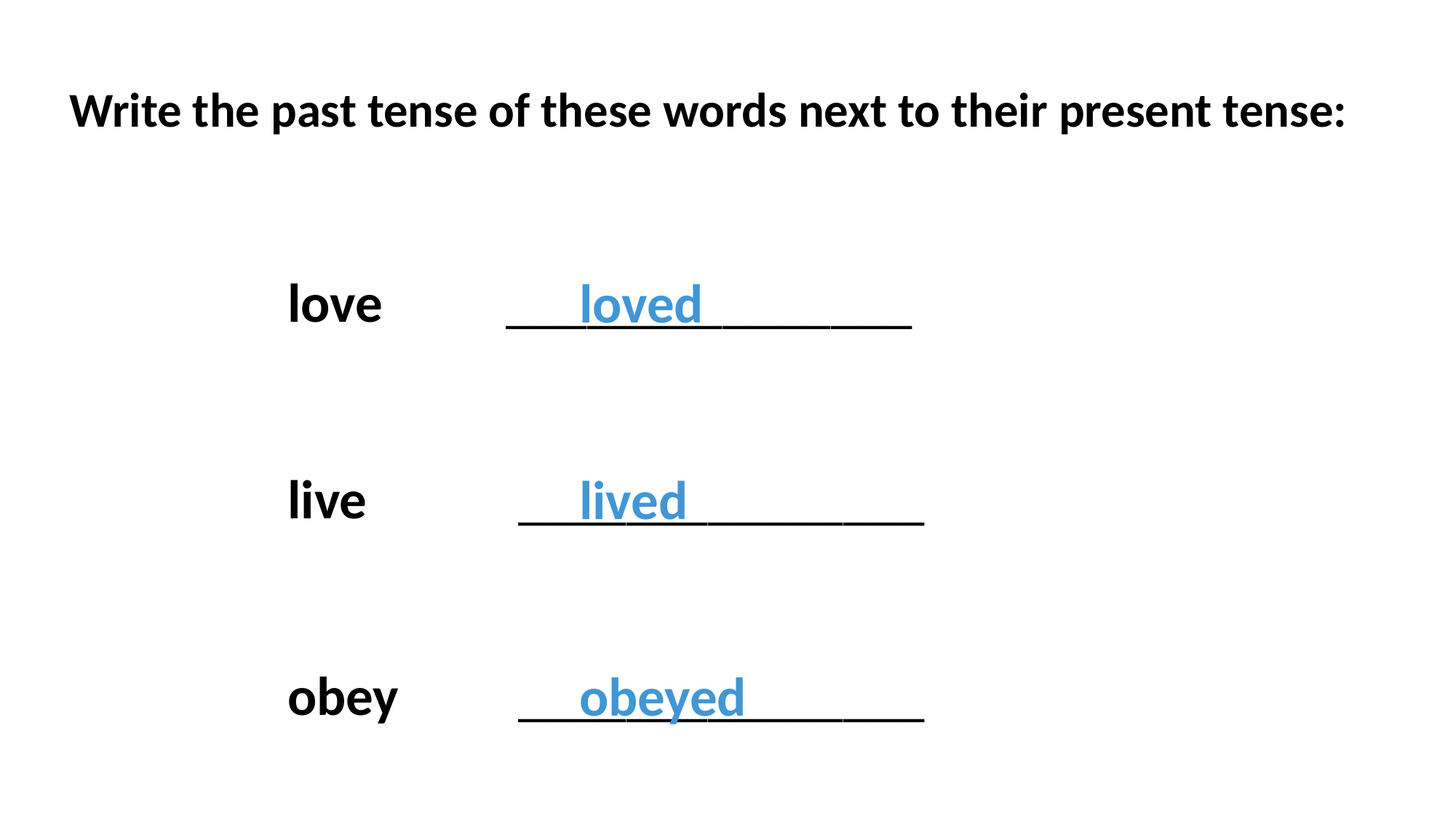

Write the past tense of these words next to their present tense:
		love 		_______________
		live 		 _______________
		obey 	 _______________
loved
lived
obeyed